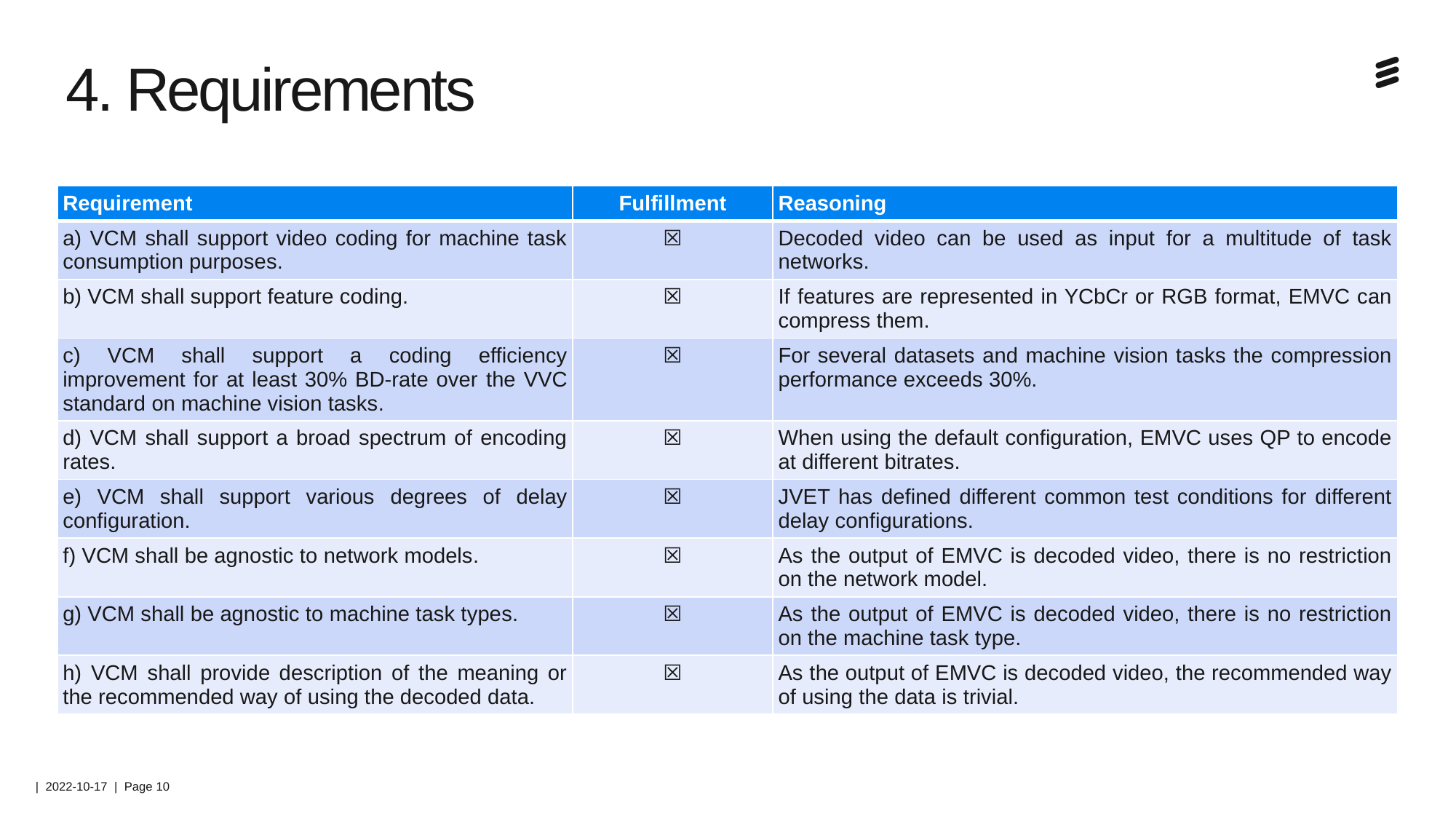

# 4. Requirements
| Requirement | Fulfillment | Reasoning |
| --- | --- | --- |
| a) VCM shall support video coding for machine task consumption purposes. | ☒ | Decoded video can be used as input for a multitude of task networks. |
| b) VCM shall support feature coding. | ☒ | If features are represented in YCbCr or RGB format, EMVC can compress them. |
| c) VCM shall support a coding efficiency improvement for at least 30% BD-rate over the VVC standard on machine vision tasks. | ☒ | For several datasets and machine vision tasks the compression performance exceeds 30%. |
| d) VCM shall support a broad spectrum of encoding rates. | ☒ | When using the default configuration, EMVC uses QP to encode at different bitrates. |
| e) VCM shall support various degrees of delay configuration. | ☒ | JVET has defined different common test conditions for different delay configurations. |
| f) VCM shall be agnostic to network models. | ☒ | As the output of EMVC is decoded video, there is no restriction on the network model. |
| g) VCM shall be agnostic to machine task types. | ☒ | As the output of EMVC is decoded video, there is no restriction on the machine task type. |
| h) VCM shall provide description of the meaning or the recommended way of using the decoded data. | ☒ | As the output of EMVC is decoded video, the recommended way of using the data is trivial. |